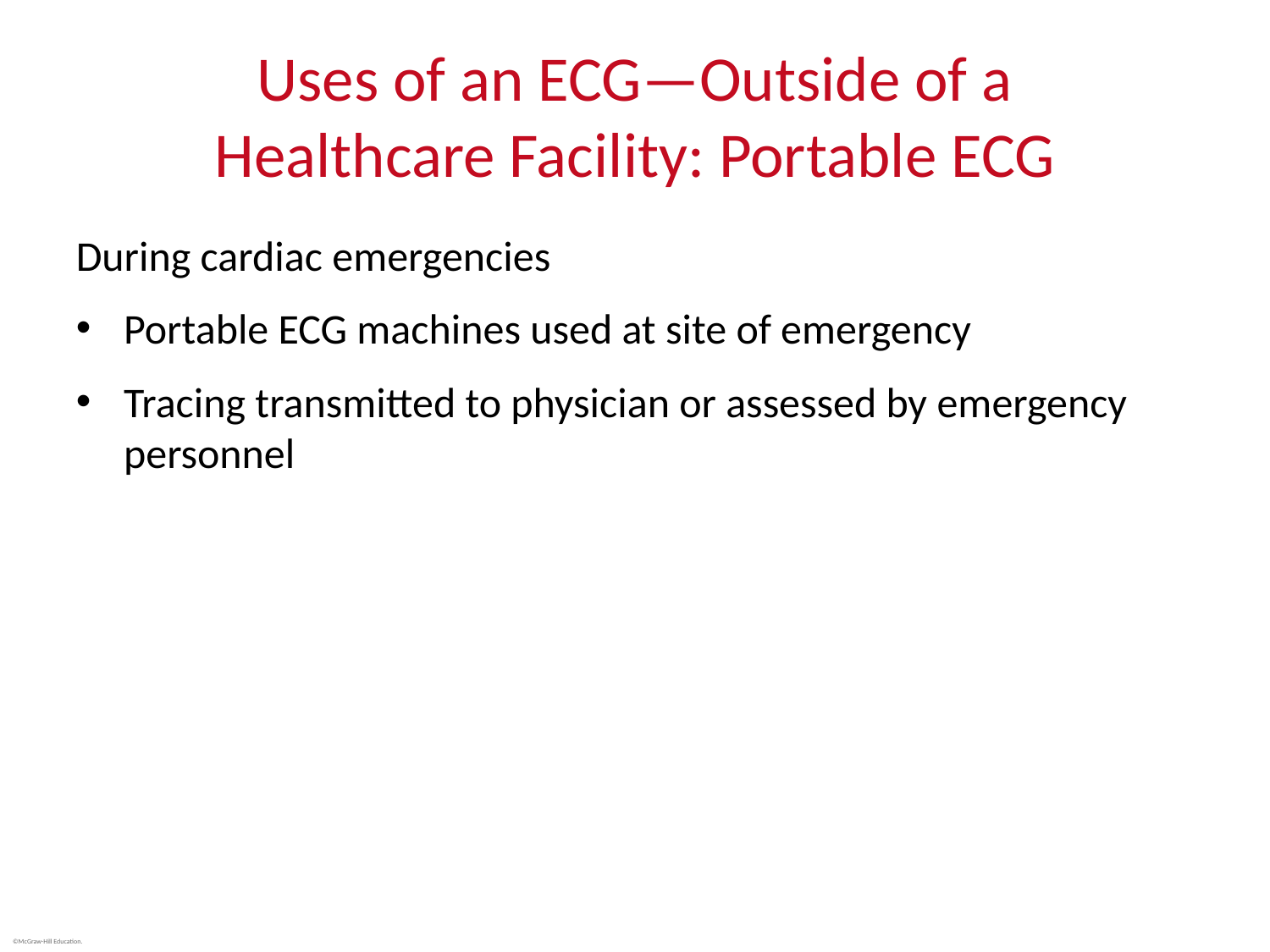

# Uses of an ECG—Outside of a Healthcare Facility: Portable ECG
During cardiac emergencies
Portable ECG machines used at site of emergency
Tracing transmitted to physician or assessed by emergency personnel